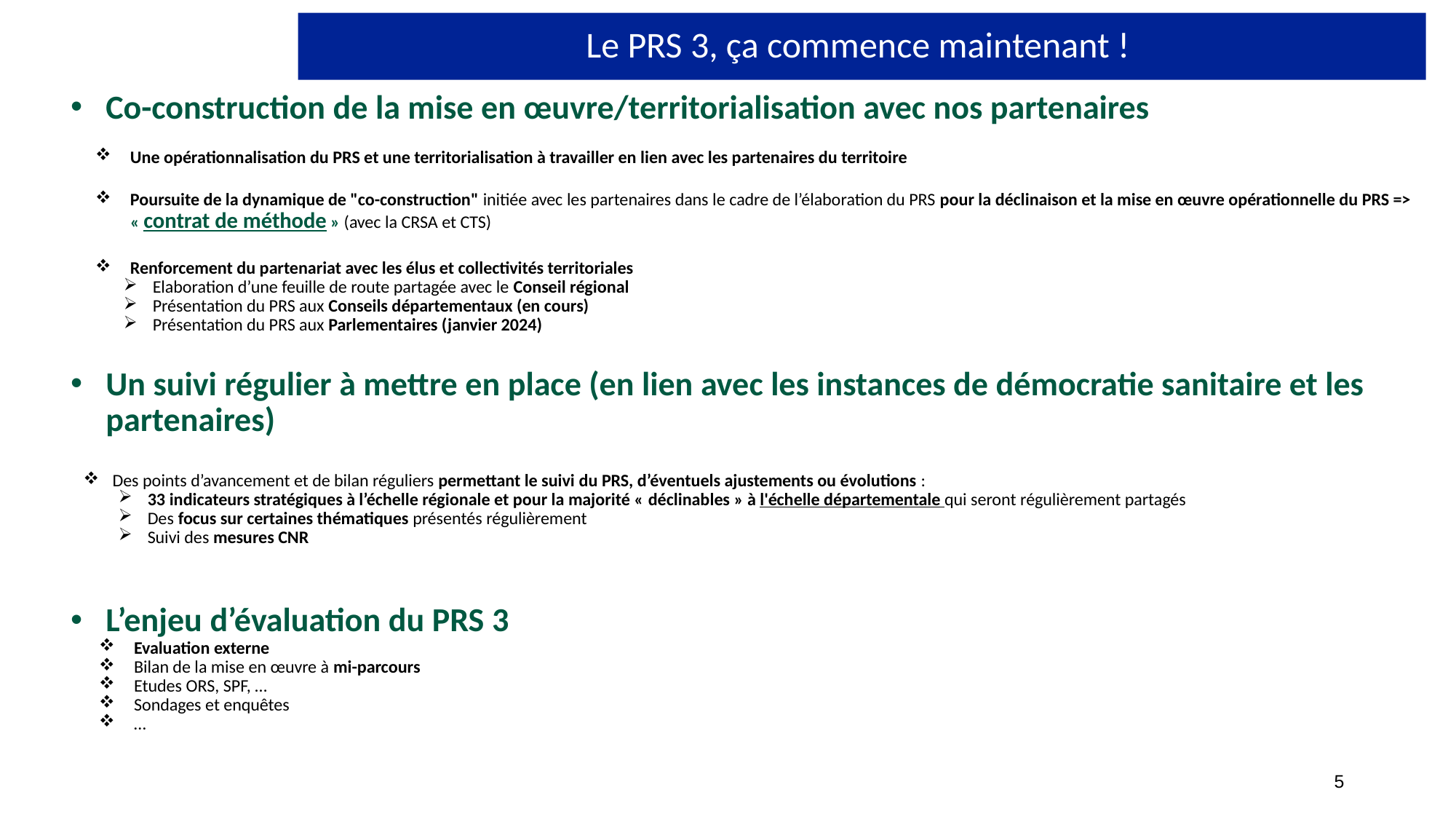

# Le PRS 3, ça commence maintenant !
Co-construction de la mise en œuvre/territorialisation avec nos partenaires

Une opérationnalisation du PRS et une territorialisation à travailler en lien avec les partenaires du territoire

Poursuite de la dynamique de "co-construction" initiée avec les partenaires dans le cadre de l’élaboration du PRS pour la déclinaison et la mise en œuvre opérationnelle du PRS => « contrat de méthode » (avec la CRSA et CTS)

Renforcement du partenariat avec les élus et collectivités territoriales
Elaboration d’une feuille de route partagée avec le Conseil régional
Présentation du PRS aux Conseils départementaux (en cours)
Présentation du PRS aux Parlementaires (janvier 2024)

Un suivi régulier à mettre en place (en lien avec les instances de démocratie sanitaire et les partenaires)

Des points d’avancement et de bilan réguliers permettant le suivi du PRS, d’éventuels ajustements ou évolutions :
33 indicateurs stratégiques à l’échelle régionale et pour la majorité « déclinables » à l'échelle départementale qui seront régulièrement partagés
Des focus sur certaines thématiques présentés régulièrement
Suivi des mesures CNR

L’enjeu d’évaluation du PRS 3
Evaluation externe
Bilan de la mise en œuvre à mi-parcours
Etudes ORS, SPF, …
Sondages et enquêtes
…
5